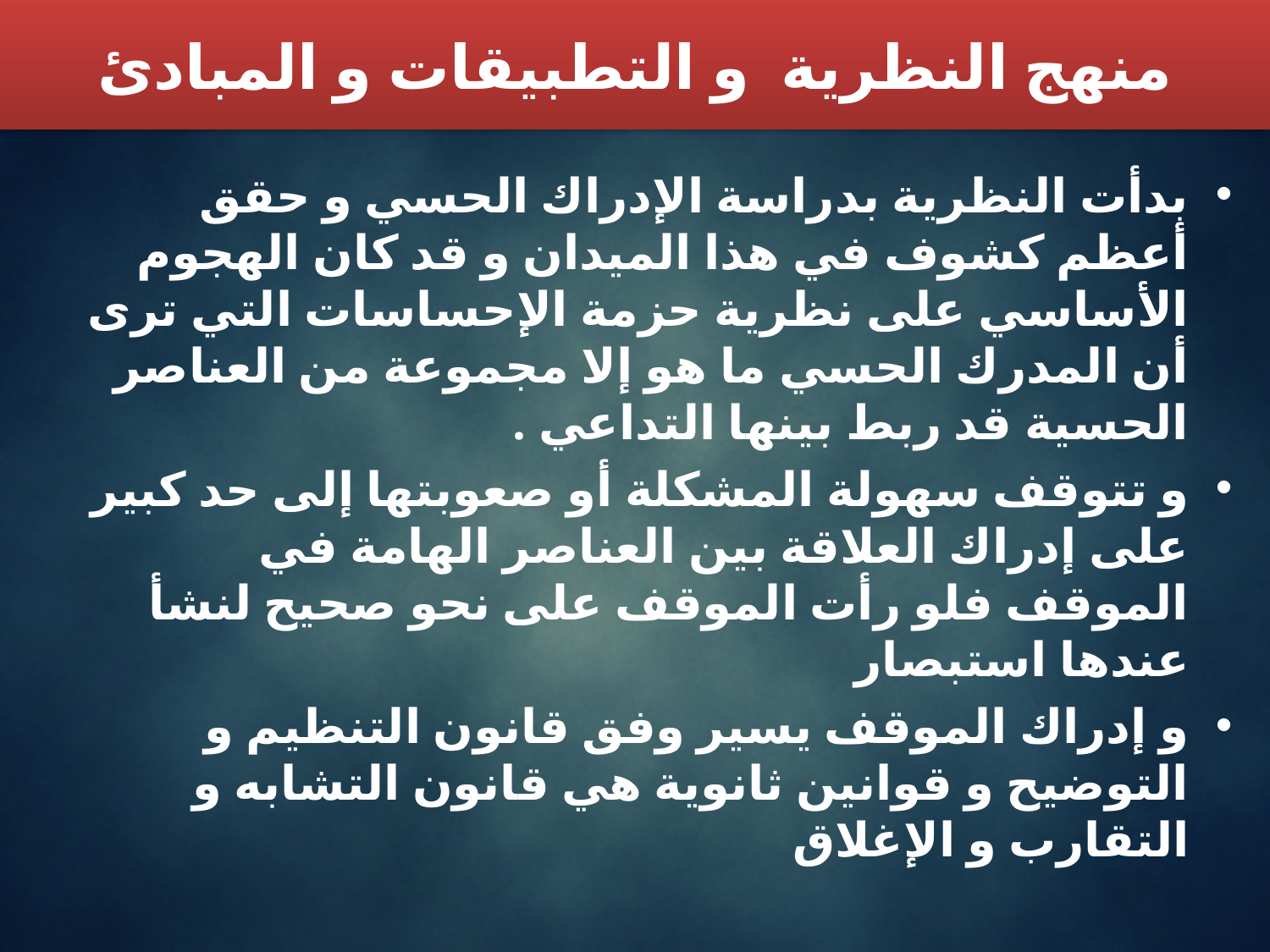

منهج النظرية  و التطبيقات و المبادئ
بدأت النظرية بدراسة الإدراك الحسي و حقق أعظم كشوف في هذا الميدان و قد كان الهجوم الأساسي على نظرية حزمة الإحساسات التي ترى أن المدرك الحسي ما هو إلا مجموعة من العناصر الحسية قد ربط بينها التداعي .
و تتوقف سهولة المشكلة أو صعوبتها إلى حد كبير على إدراك العلاقة بين العناصر الهامة في الموقف فلو رأت الموقف على نحو صحيح لنشأ عندها استبصار
و إدراك الموقف يسير وفق قانون التنظيم و التوضيح و قوانين ثانوية هي قانون التشابه و التقارب و الإغلاق